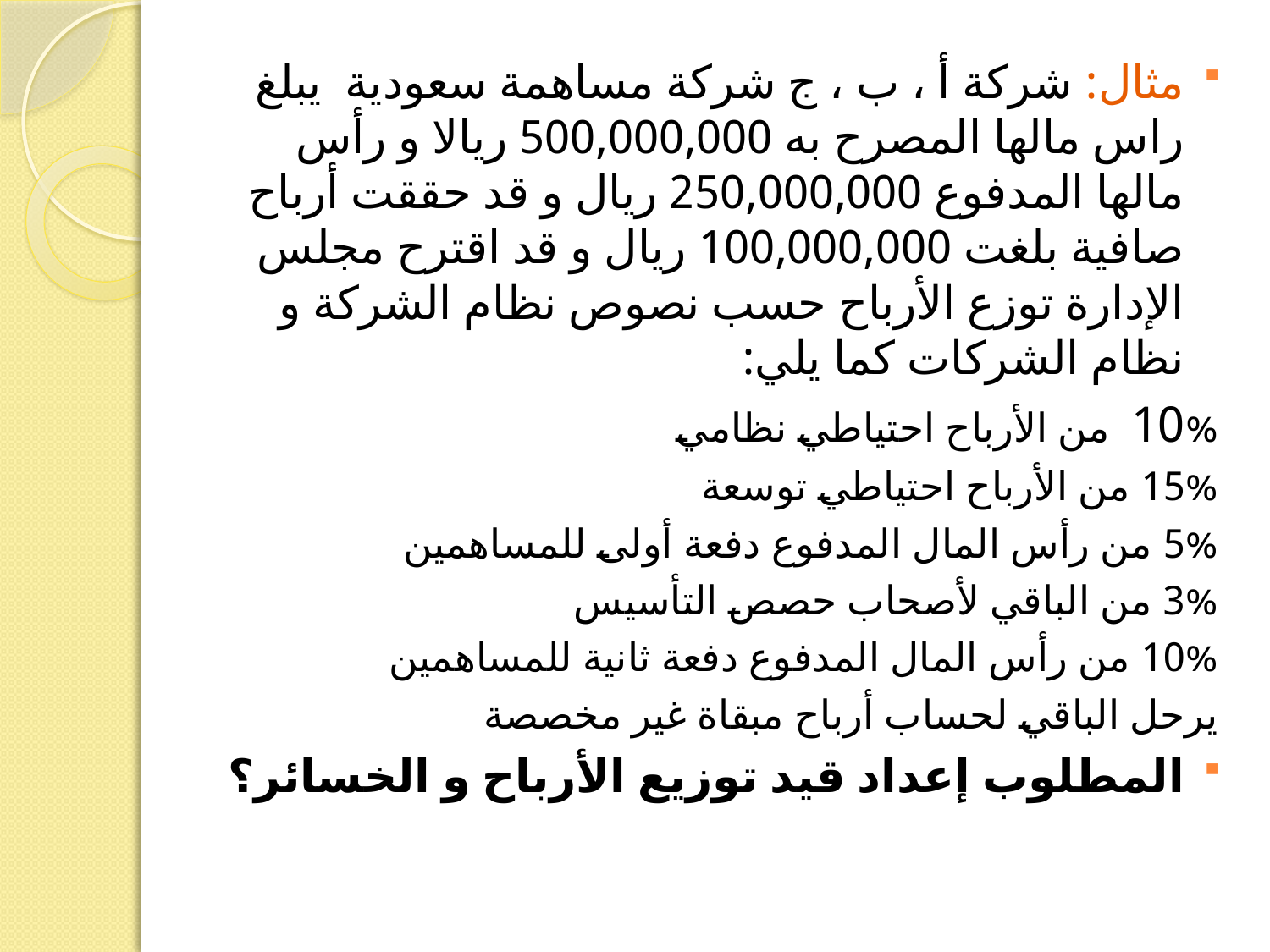

مثال: شركة أ ، ب ، ج شركة مساهمة سعودية  يبلغ راس مالها المصرح به 500,000,000 ريالا و رأس مالها المدفوع 250,000,000 ريال و قد حققت أرباح صافية بلغت 100,000,000 ريال و قد اقترح مجلس الإدارة توزع الأرباح حسب نصوص نظام الشركة و نظام الشركات كما يلي:
10%  من الأرباح احتياطي نظامي
15% من الأرباح احتياطي توسعة
5% من رأس المال المدفوع دفعة أولى للمساهمين
3% من الباقي لأصحاب حصص التأسيس
10% من رأس المال المدفوع دفعة ثانية للمساهمين
يرحل الباقي لحساب أرباح مبقاة غير مخصصة
المطلوب إعداد قيد توزيع الأرباح و الخسائر؟